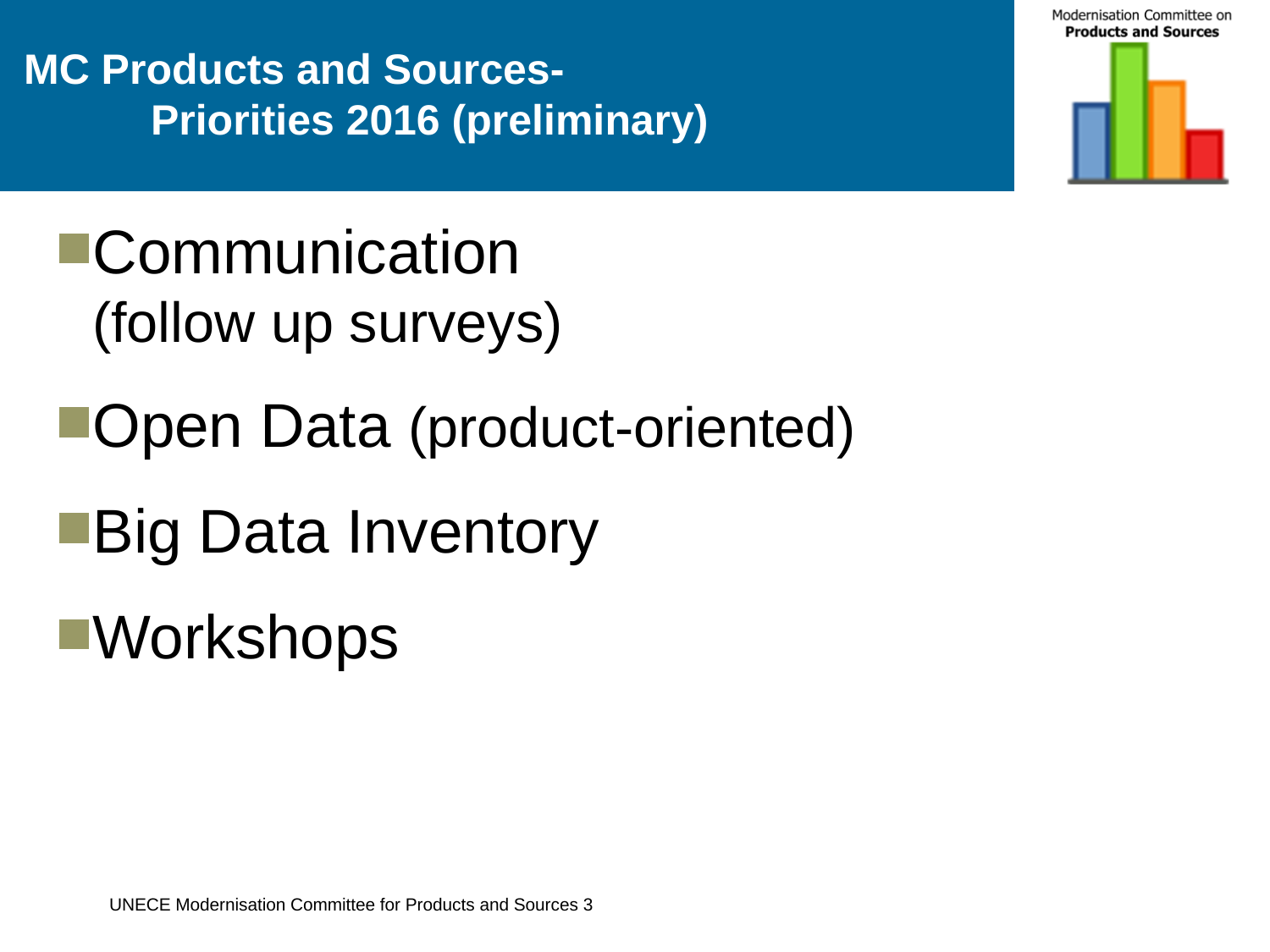

# MC Products and Sources- Priorities 2016 (preliminary)
Communication
(follow up surveys)
Open Data (product-oriented)
Big Data Inventory
Workshops

UNECE Modernisation Committee for Products and Sources 3